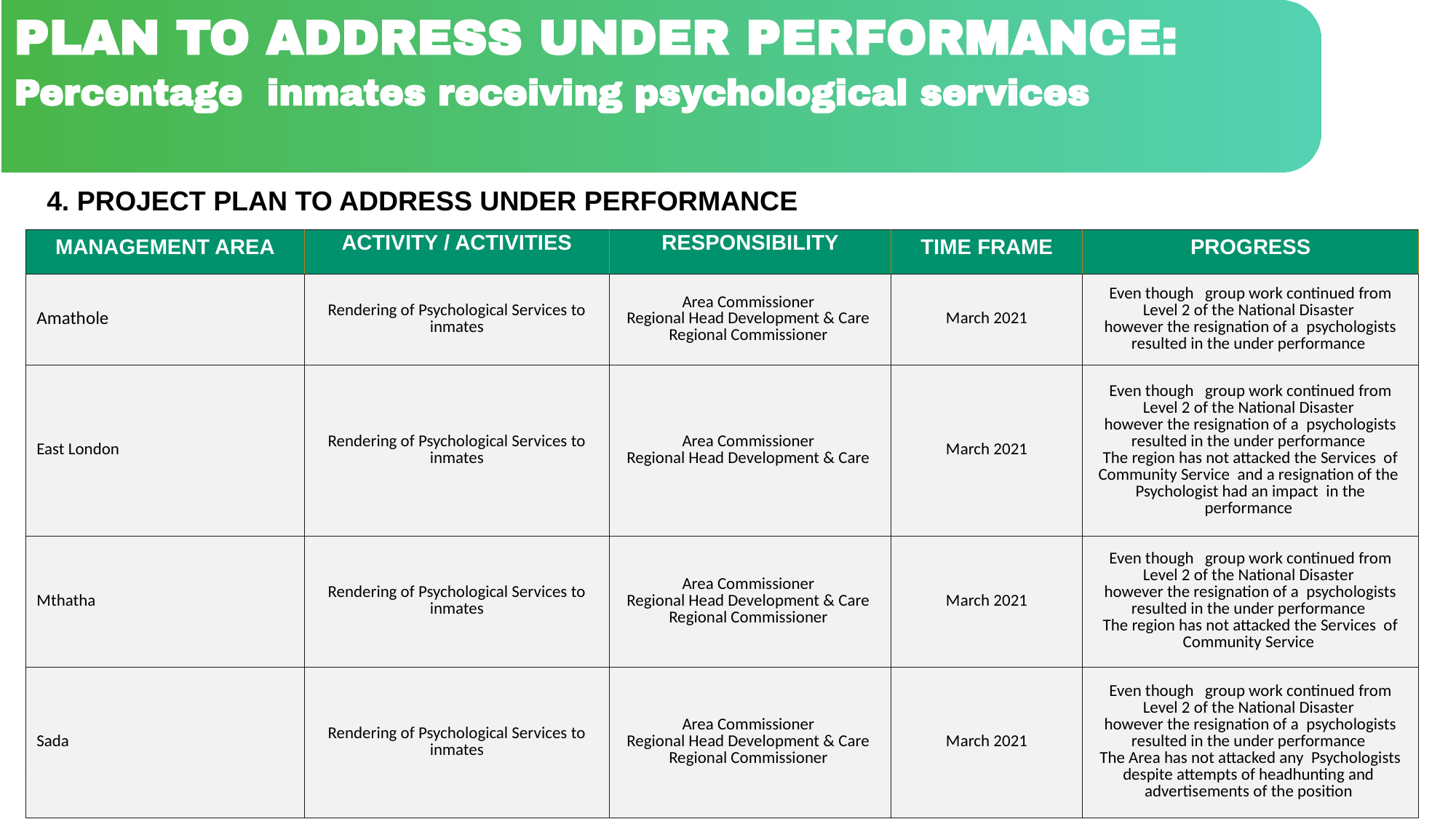

PLAN TO ADDRESS UNDER PERFORMANCE:
Percentage  inmates receiving psychological services
     4. PROJECT PLAN TO ADDRESS UNDER PERFORMANCE
| MANAGEMENT AREA | ACTIVITY / ACTIVITIES | RESPONSIBILITY | TIME FRAME | PROGRESS |
| --- | --- | --- | --- | --- |
| Amathole | Rendering of Psychological Services to inmates | Area Commissioner Regional Head Development & Care Regional Commissioner | March 2021 | Even though group work continued from Level 2 of the National Disaster however the resignation of a psychologists resulted in the under performance |
| East London | Rendering of Psychological Services to inmates | Area Commissioner Regional Head Development & Care | March 2021 | Even though group work continued from Level 2 of the National Disaster however the resignation of a psychologists resulted in the under performance The region has not attacked the Services of Community Service and a resignation of the Psychologist had an impact in the performance |
| Mthatha | Rendering of Psychological Services to inmates | Area Commissioner Regional Head Development & Care Regional Commissioner | March 2021 | Even though group work continued from Level 2 of the National Disaster however the resignation of a psychologists resulted in the under performance The region has not attacked the Services of Community Service |
| Sada | Rendering of Psychological Services to inmates | Area Commissioner Regional Head Development & Care Regional Commissioner | March 2021 | Even though group work continued from Level 2 of the National Disaster however the resignation of a psychologists resulted in the under performance The Area has not attacked any Psychologists despite attempts of headhunting and advertisements of the position |